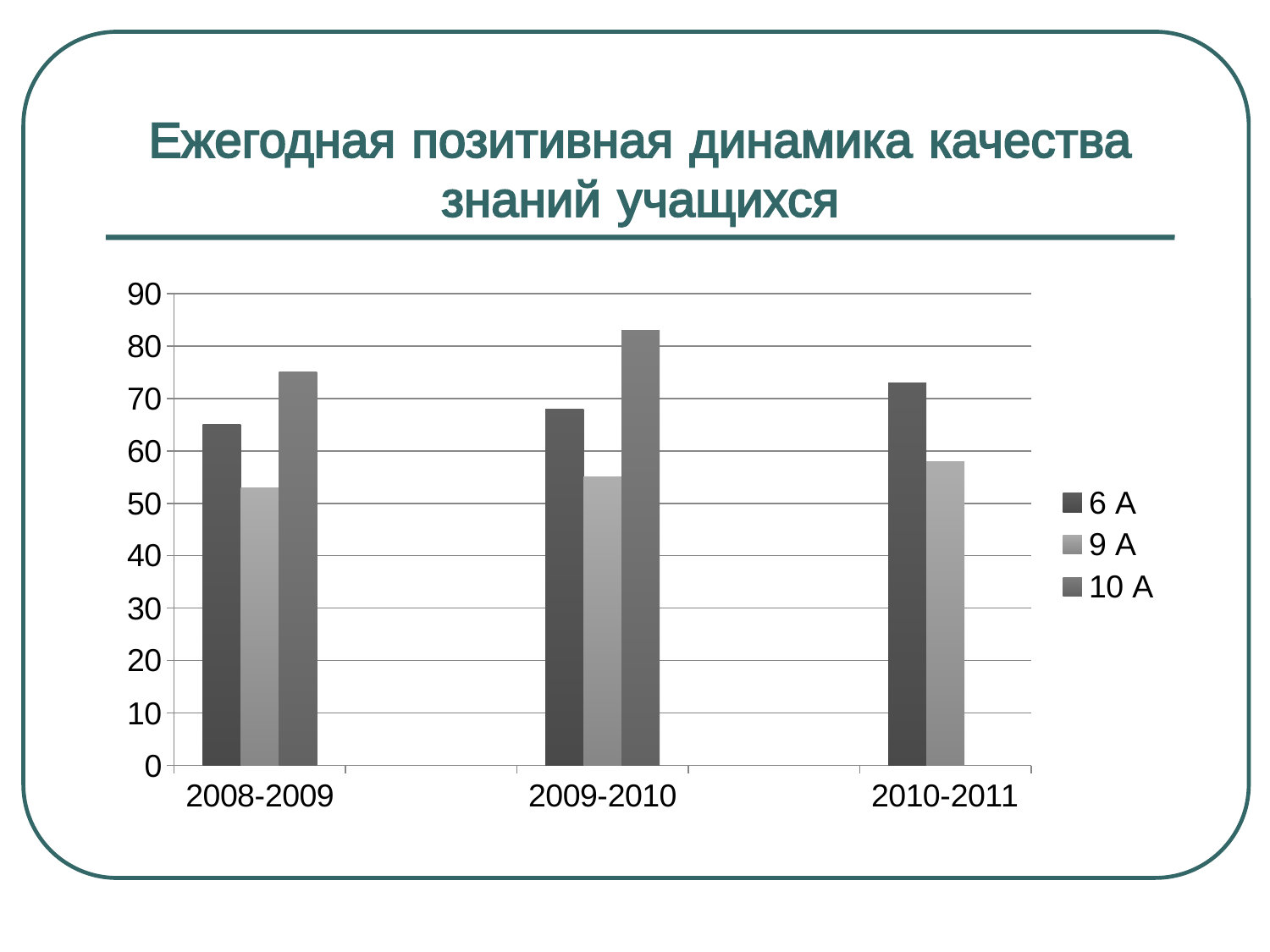

# Ежегодная позитивная динамика качества знаний учащихся

### Chart

| Category | 6 А | 9 А | 10 А |
|---|---|---|---|
| 2008-2009 | 65.0 | 53.0 | 75.0 |
|  | None | None | None |
| 2009-2010 | 68.0 | 55.0 | 83.0 |
|  | None | None | None |
| 2010-2011 | 73.0 | 58.0 | None |